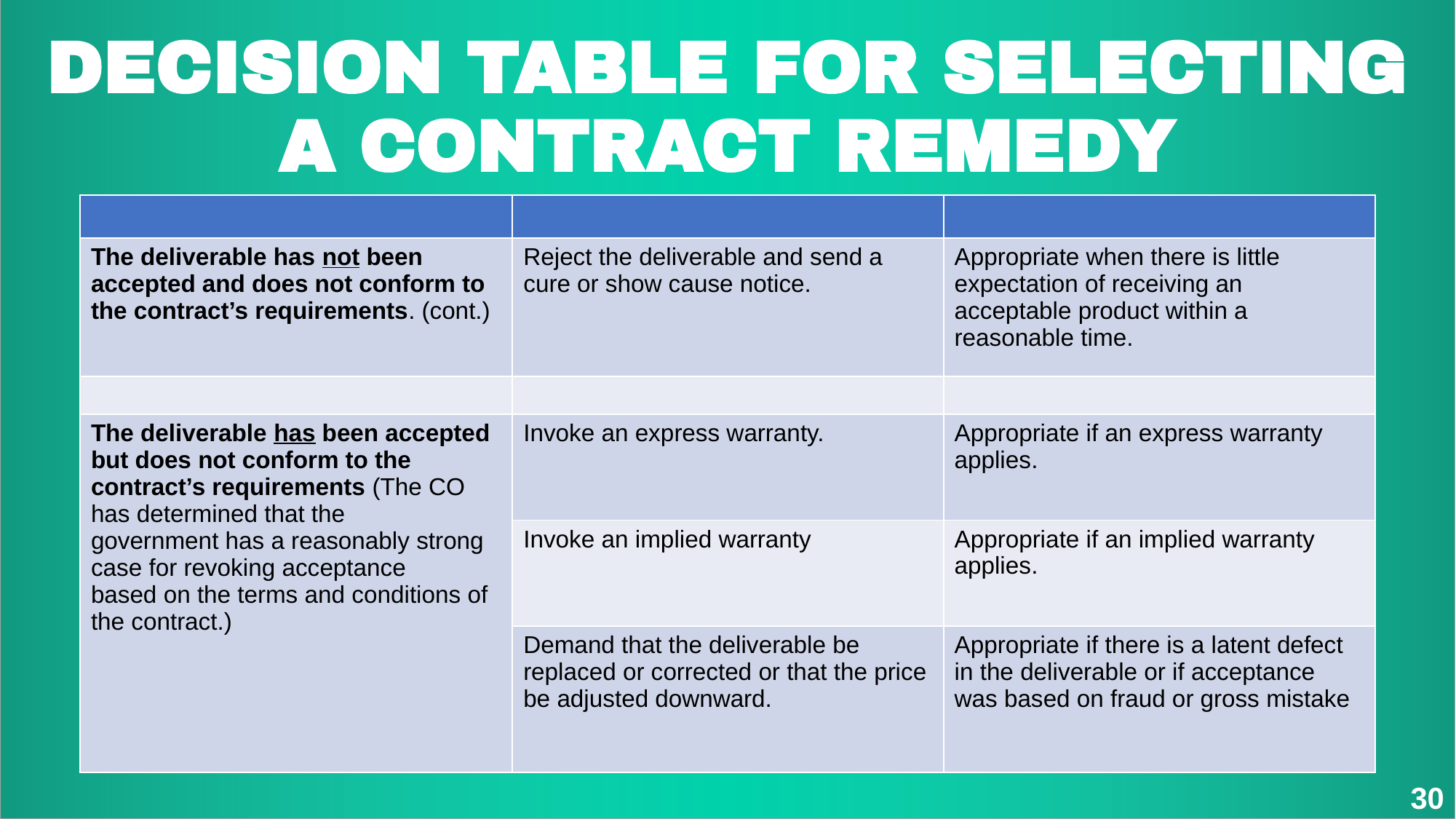

DECISION TABLE FOR SELECTING A CONTRACT REMEDY
|  |  |  |
| --- | --- | --- |
| The deliverable has not been accepted and does not conform to the contract’s requirements. (cont.) | Reject the deliverable and send a cure or show cause notice. | Appropriate when there is little expectation of receiving an acceptable product within a reasonable time. |
|  |  |  |
| The deliverable has been accepted but does not conform to the contract’s requirements (The CO has determined that the government has a reasonably strong case for revoking acceptance based on the terms and conditions of the contract.) | Invoke an express warranty. | Appropriate if an express warranty applies. |
|  | Invoke an implied warranty | Appropriate if an implied warranty applies. |
|  | Demand that the deliverable be replaced or corrected or that the price be adjusted downward. | Appropriate if there is a latent defect in the deliverable or if acceptance was based on fraud or gross mistake |
30